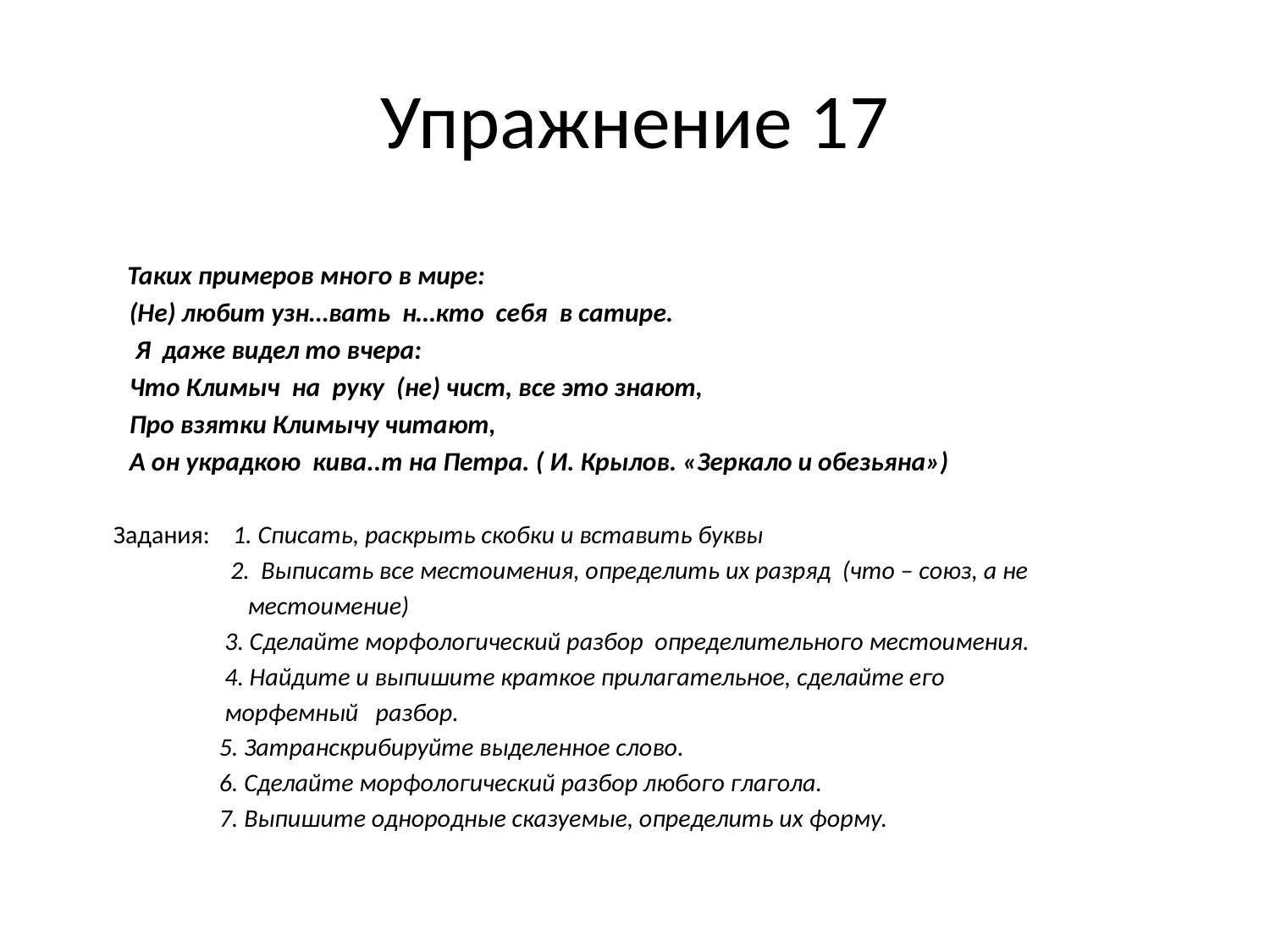

# Упражнение 17

           Таких примеров много в мире:
         (Не) любит узн…вать  н…кто  себя  в сатире.
          Я  даже видел то вчера:
         Что Климыч  на  руку  (не) чист, все это знают,
         Про взятки Климычу читают,
         А он украдкою  кива..т на Петра. ( И. Крылов. «Зеркало и обезьяна»)

        Задания:    1. Списать, раскрыть скобки и вставить буквы
                           2.  Выписать все местоимения, определить их разряд  (что – союз, а не
                              местоимение)
                          3. Сделайте морфологический разбор  определительного местоимения.
                          4. Найдите и выпишите краткое прилагательное, сделайте его
                          морфемный   разбор.
                         5. Затранскрибируйте выделенное слово.
                         6. Сделайте морфологический разбор любого глагола.
                         7. Выпишите однородные сказуемые, определить их форму.